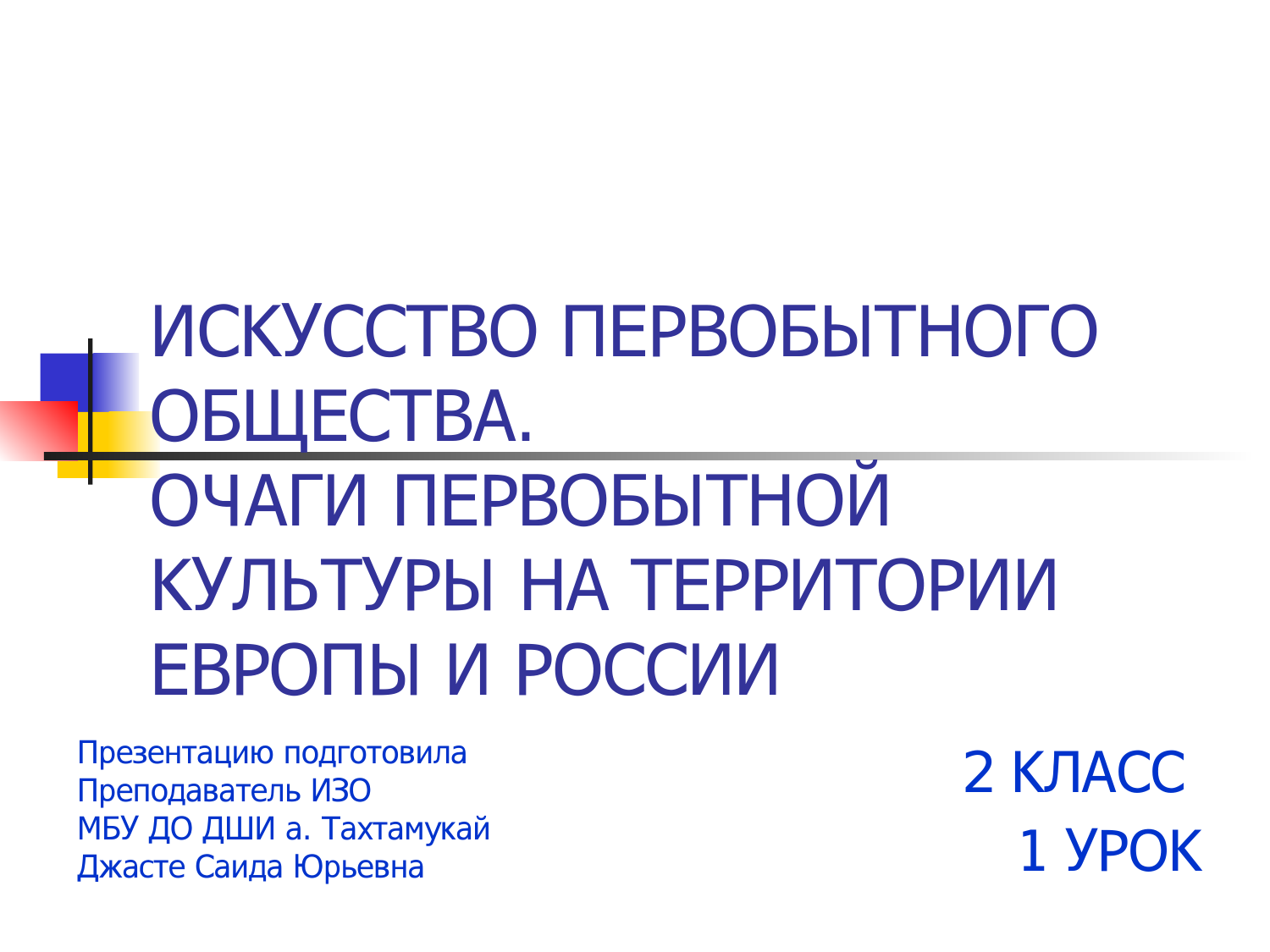

# ИСКУССТВО ПЕРВОБЫТНОГО ОБЩЕСТВА. ОЧАГИ ПЕРВОБЫТНОЙ КУЛЬТУРЫ НА ТЕРРИТОРИИ ЕВРОПЫ И РОССИИ
Презентацию подготовила
Преподаватель ИЗО
МБУ ДО ДШИ а. Тахтамукай
Джасте Саида Юрьевна
2 КЛАСС
1 УРОК